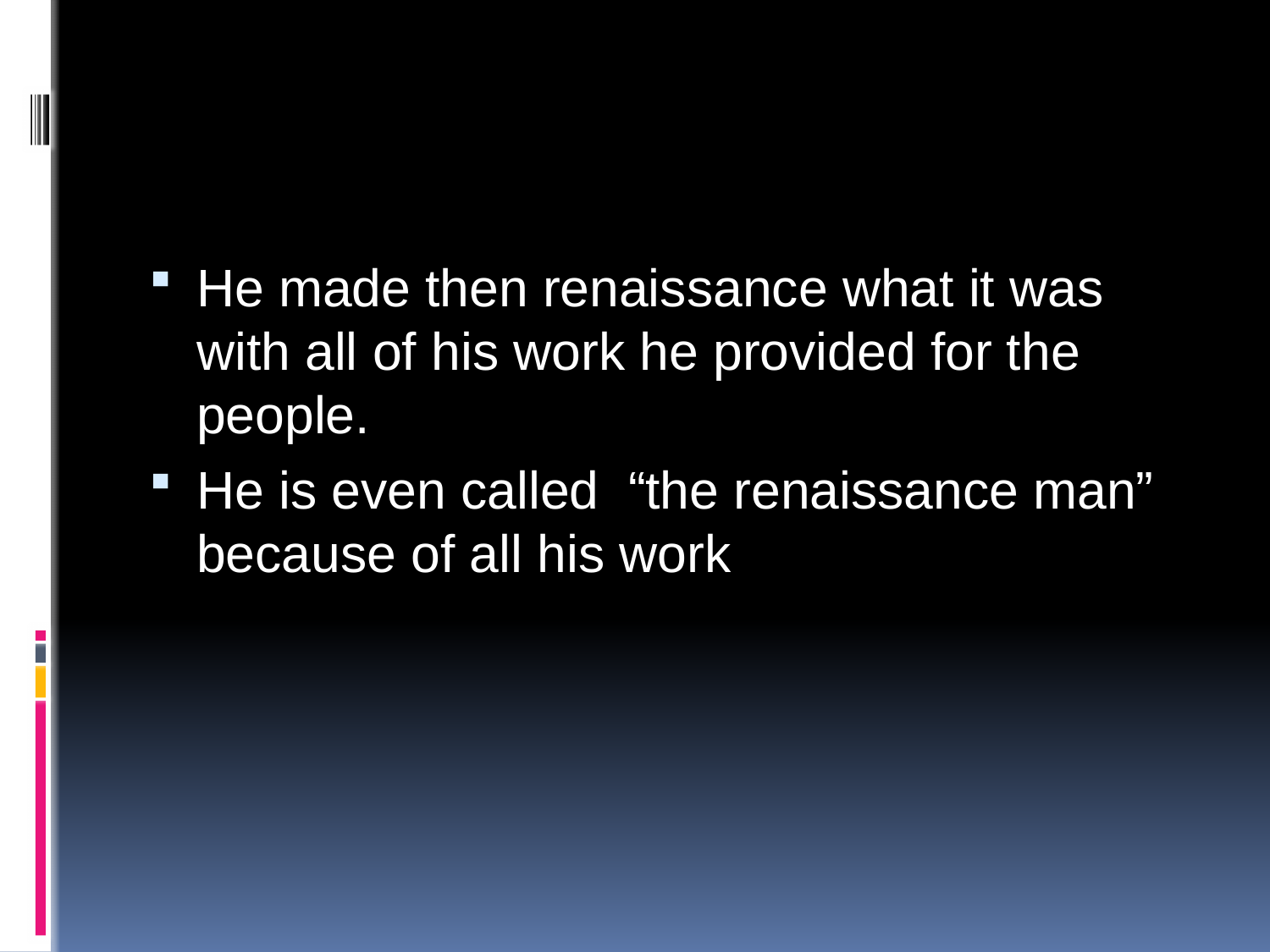

He made then renaissance what it was with all of his work he provided for the people.
He is even called  “the renaissance man” because of all his work